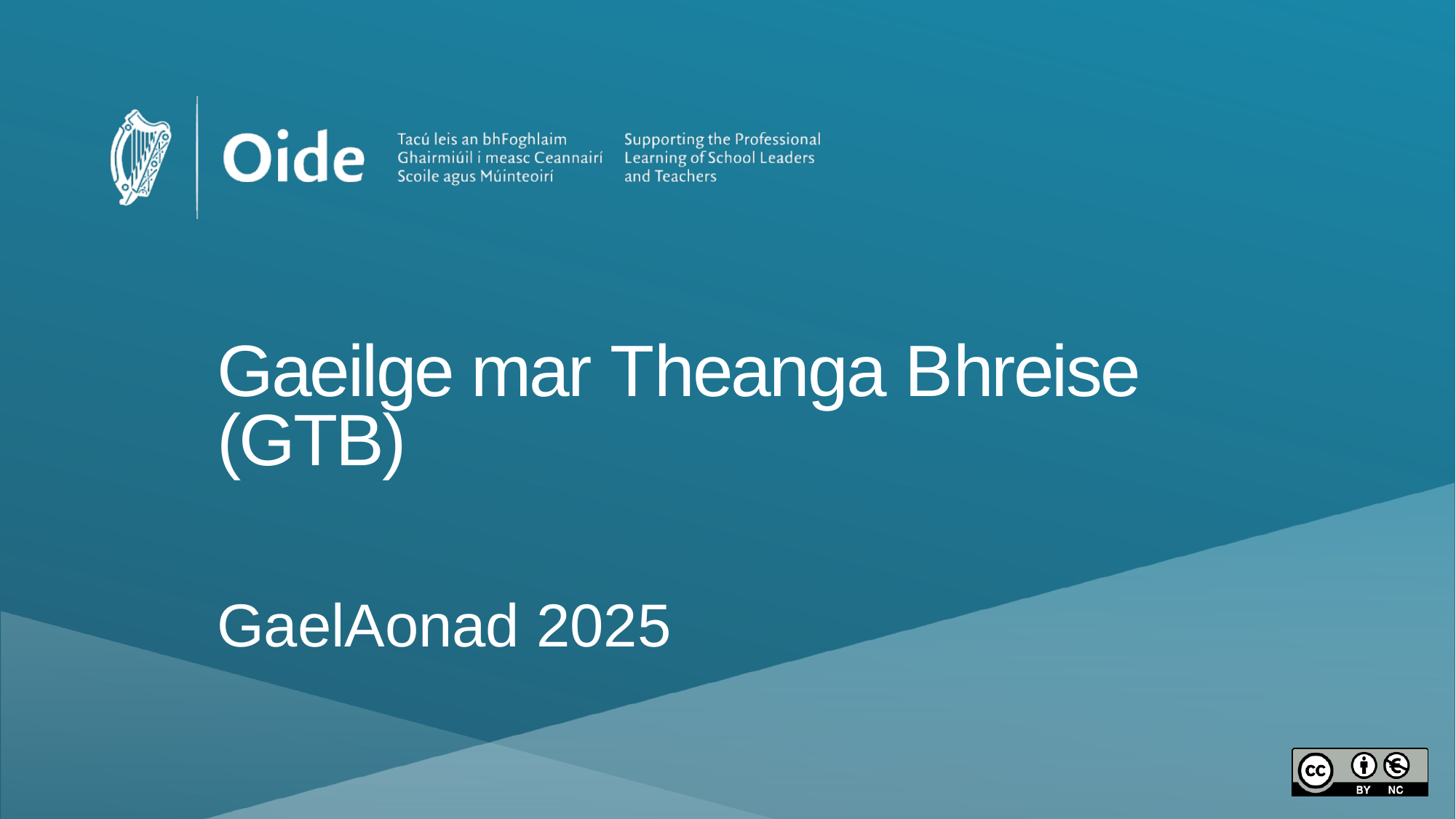

# Gaeilge mar Theanga Bhreise (GTB)
GaelAonad 2025